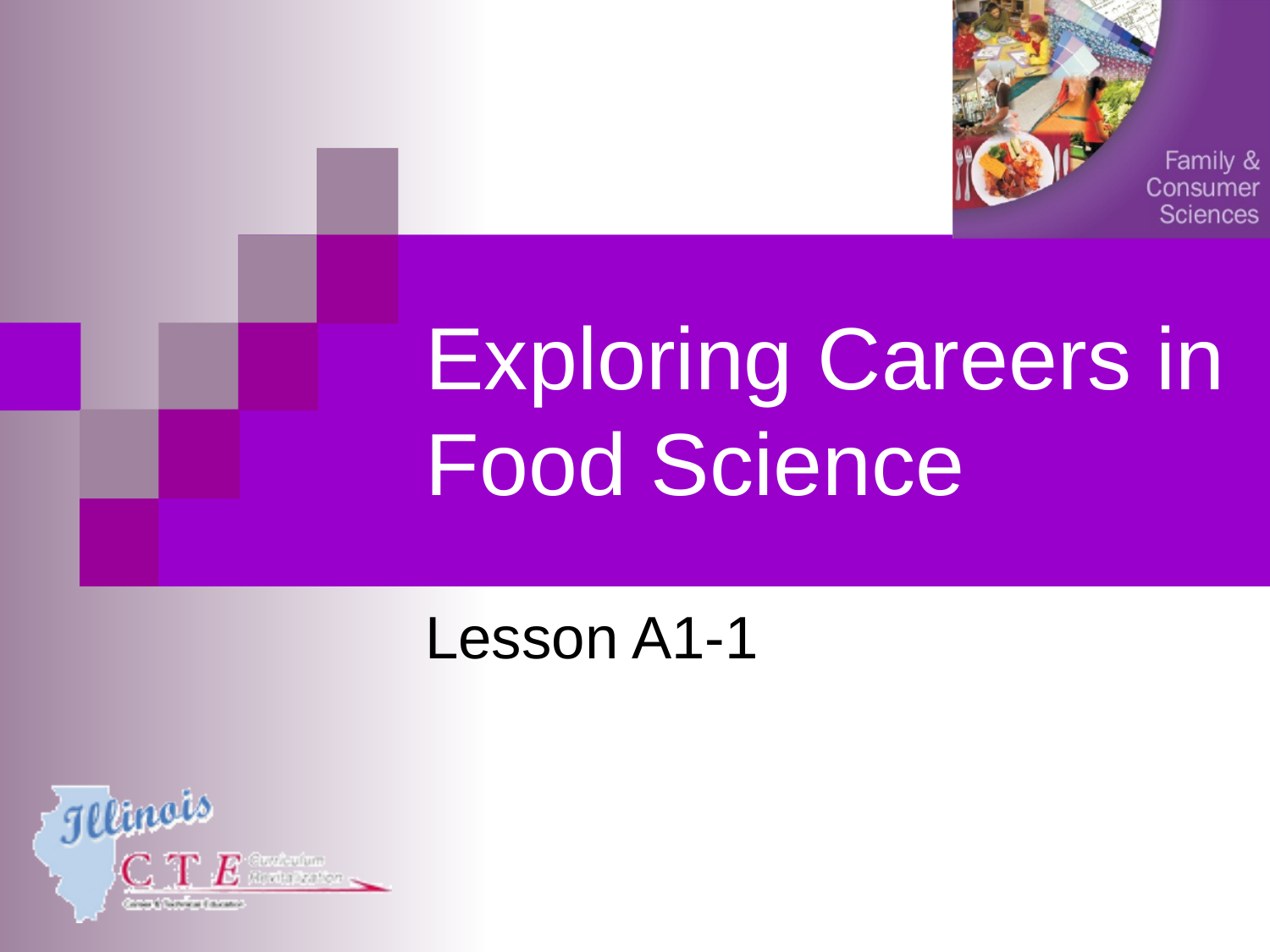

# Exploring Careers in Food Science
Lesson A1-1